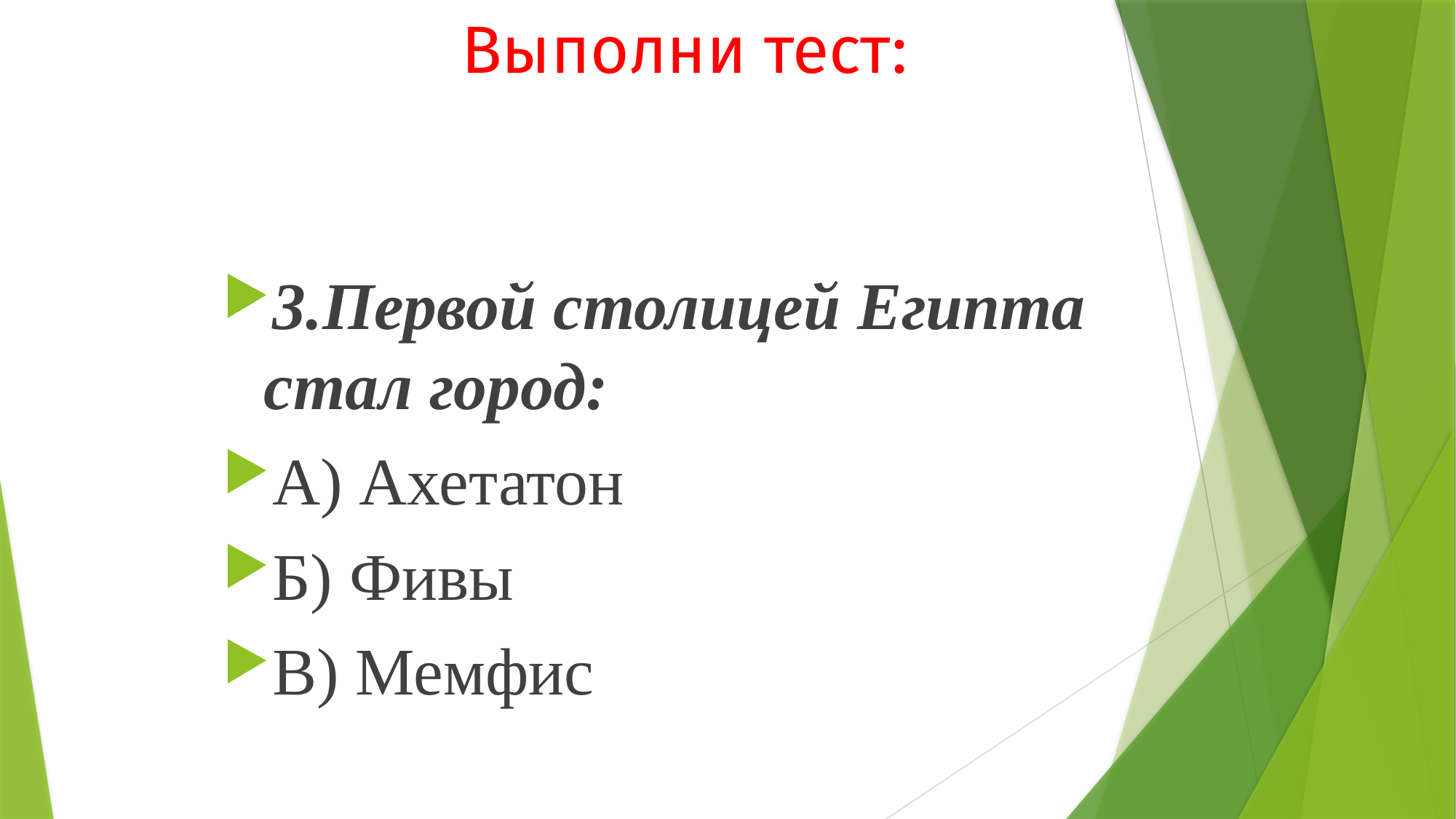

# Выполни тест:
3.Первой столицей Египта стал город:
А) Ахетатон
Б) Фивы
В) Мемфис